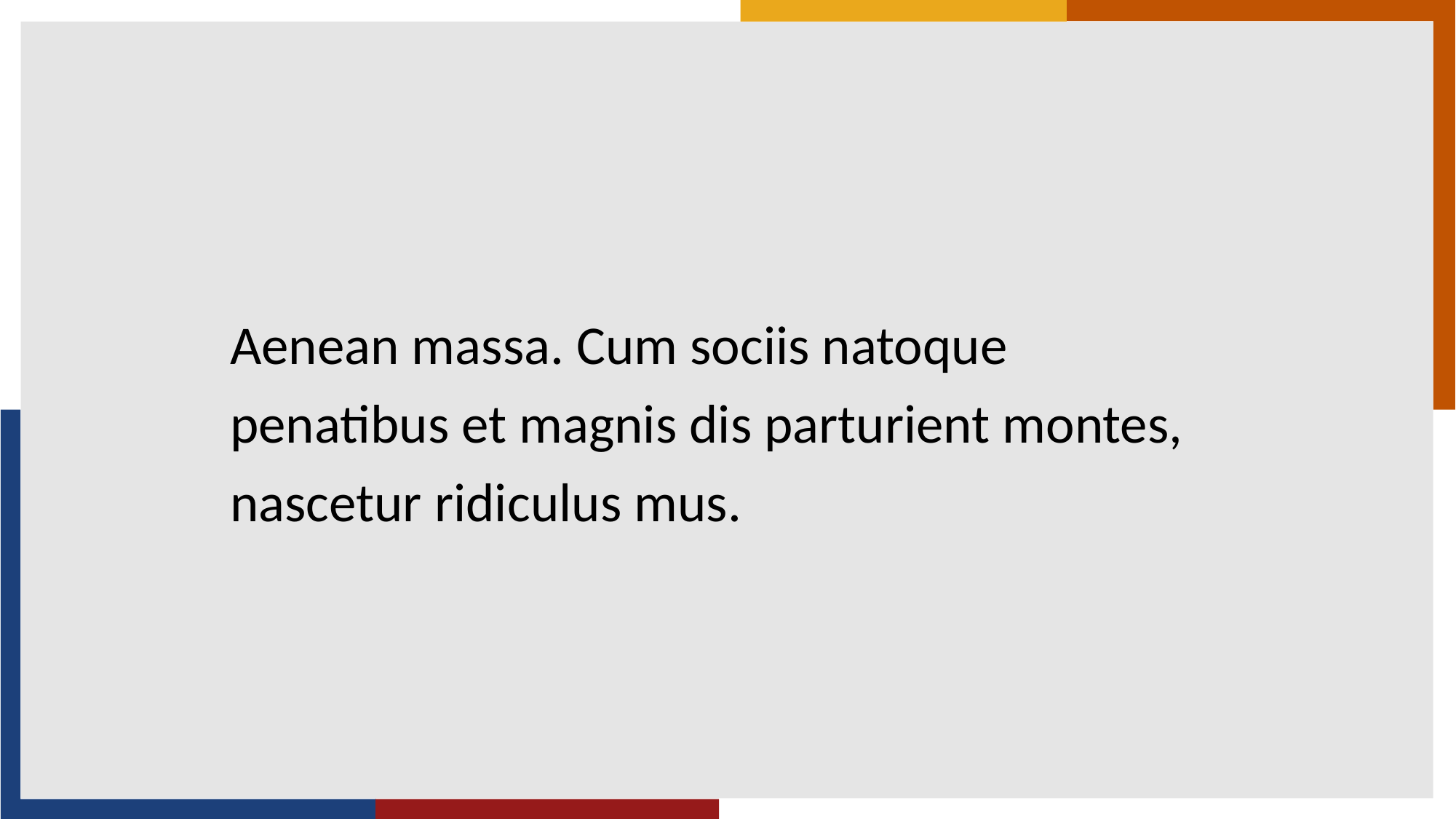

# Titel der Merksatzfolie
Aenean massa. Cum sociis natoque penatibus et magnis dis parturient montes, nascetur ridiculus mus.